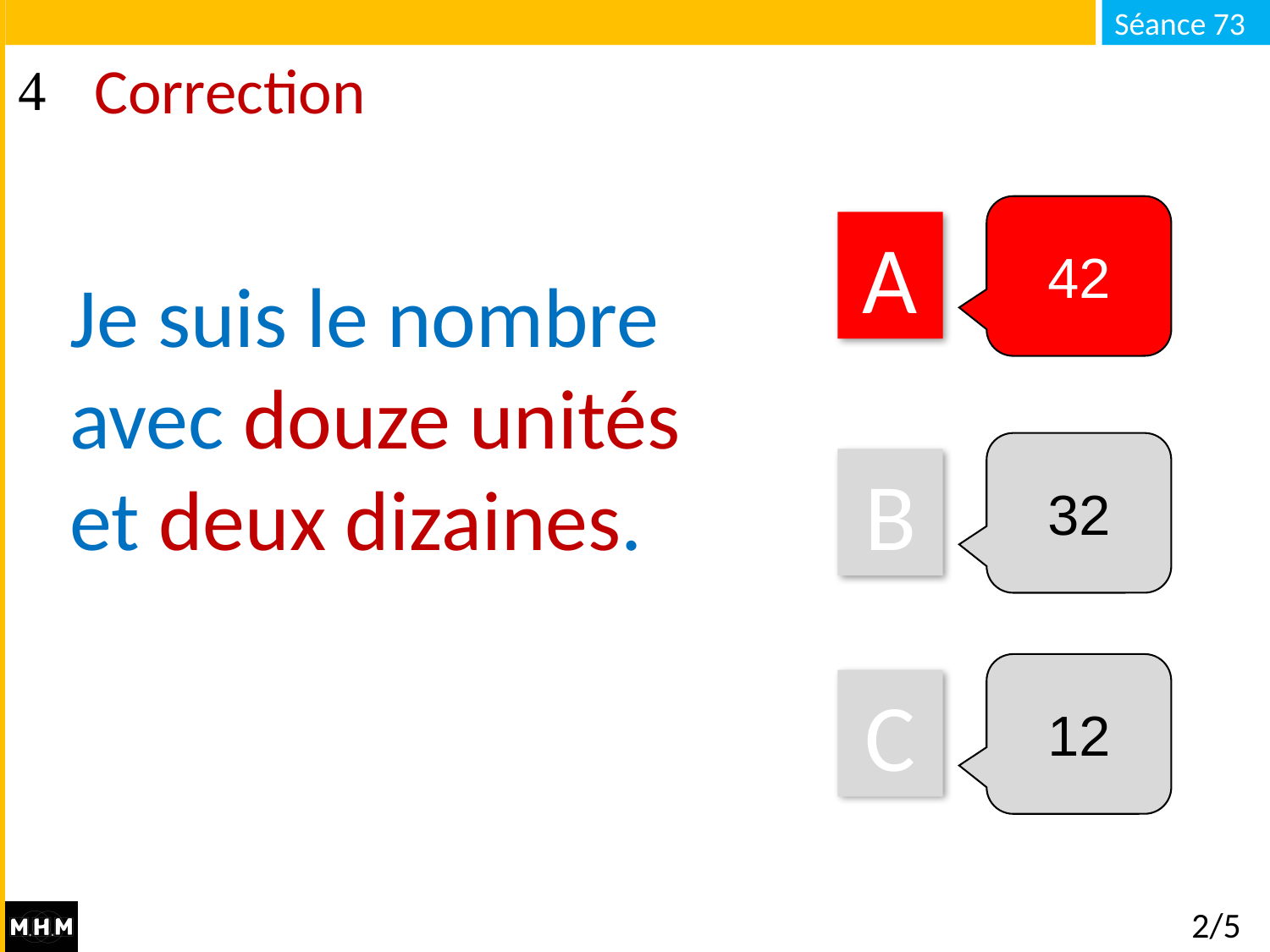

# Correction
42
A
Je suis le nombre avec douze unités et deux dizaines.
32
B
12
C
2/5